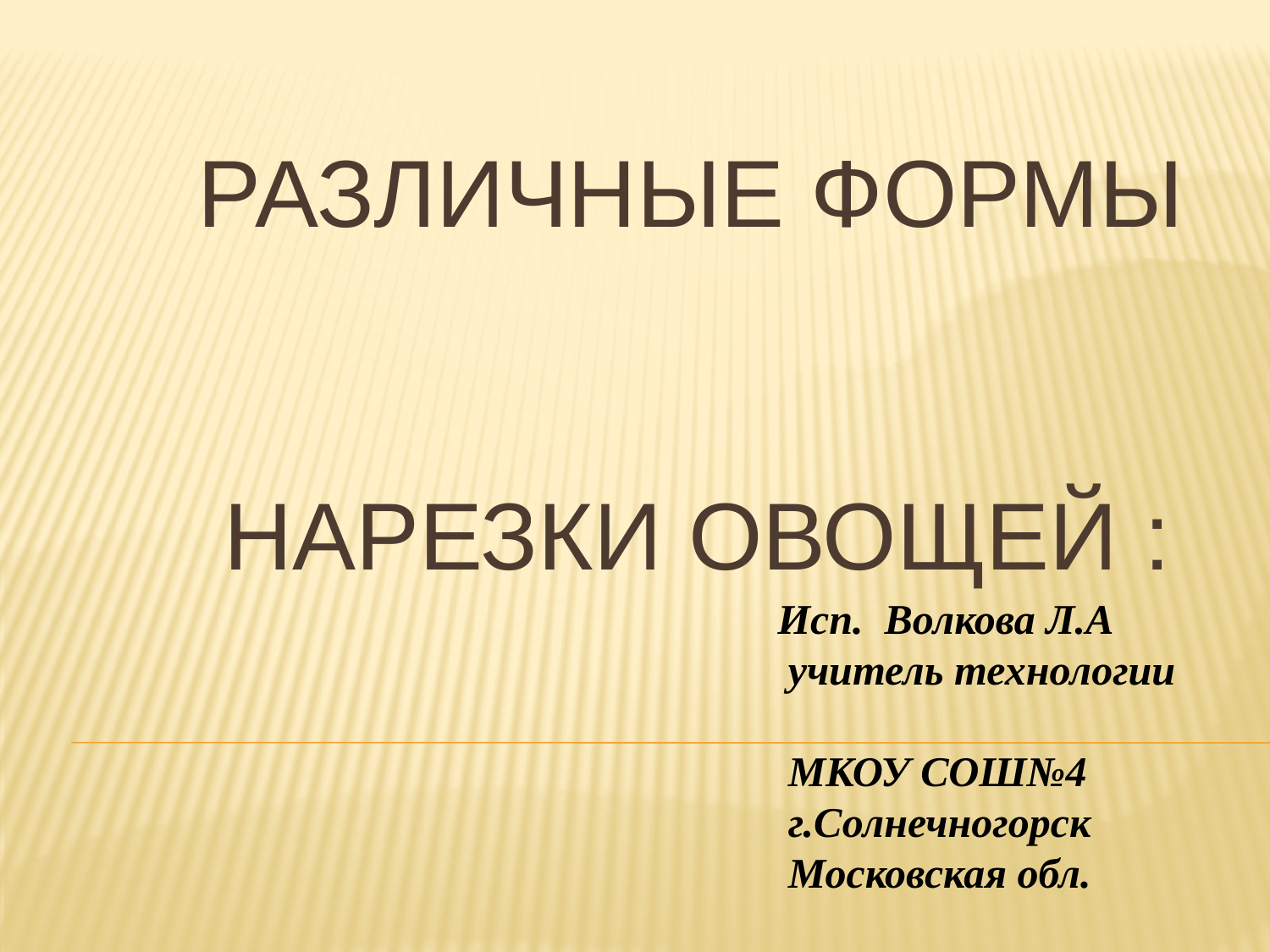

# РАЗЛИЧНЫЕ ФОРМЫ НАРЕЗКИ ОВОЩЕЙ :
Исп.  Волкова Л.А
 учитель технологии
 МКОУ СОШ№4
 г.Солнечногорск
 Московская обл.